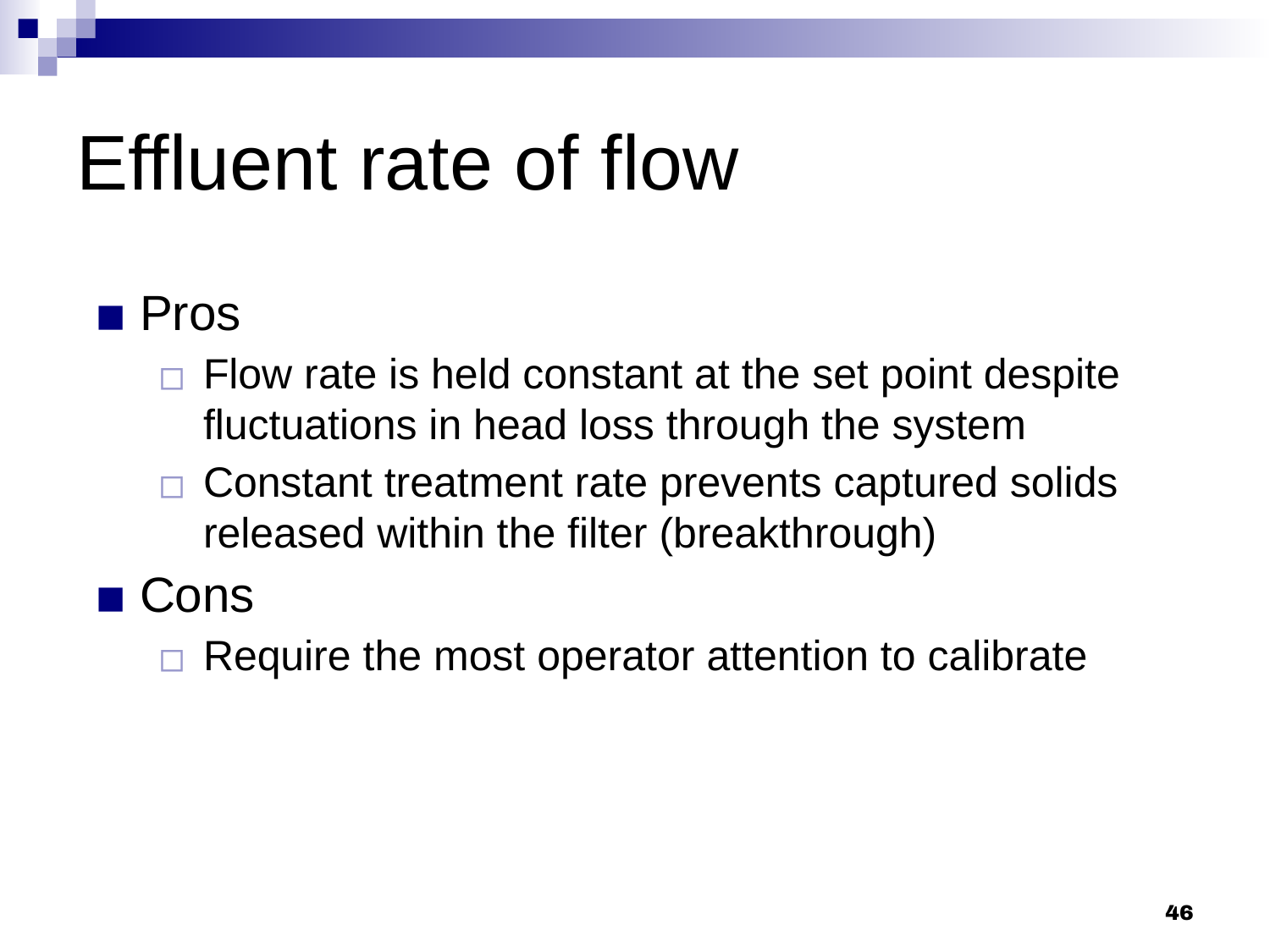

# Effluent rate of flow
Pros
Flow rate is held constant at the set point despite fluctuations in head loss through the system
Constant treatment rate prevents captured solids released within the filter (breakthrough)
Cons
Require the most operator attention to calibrate
46